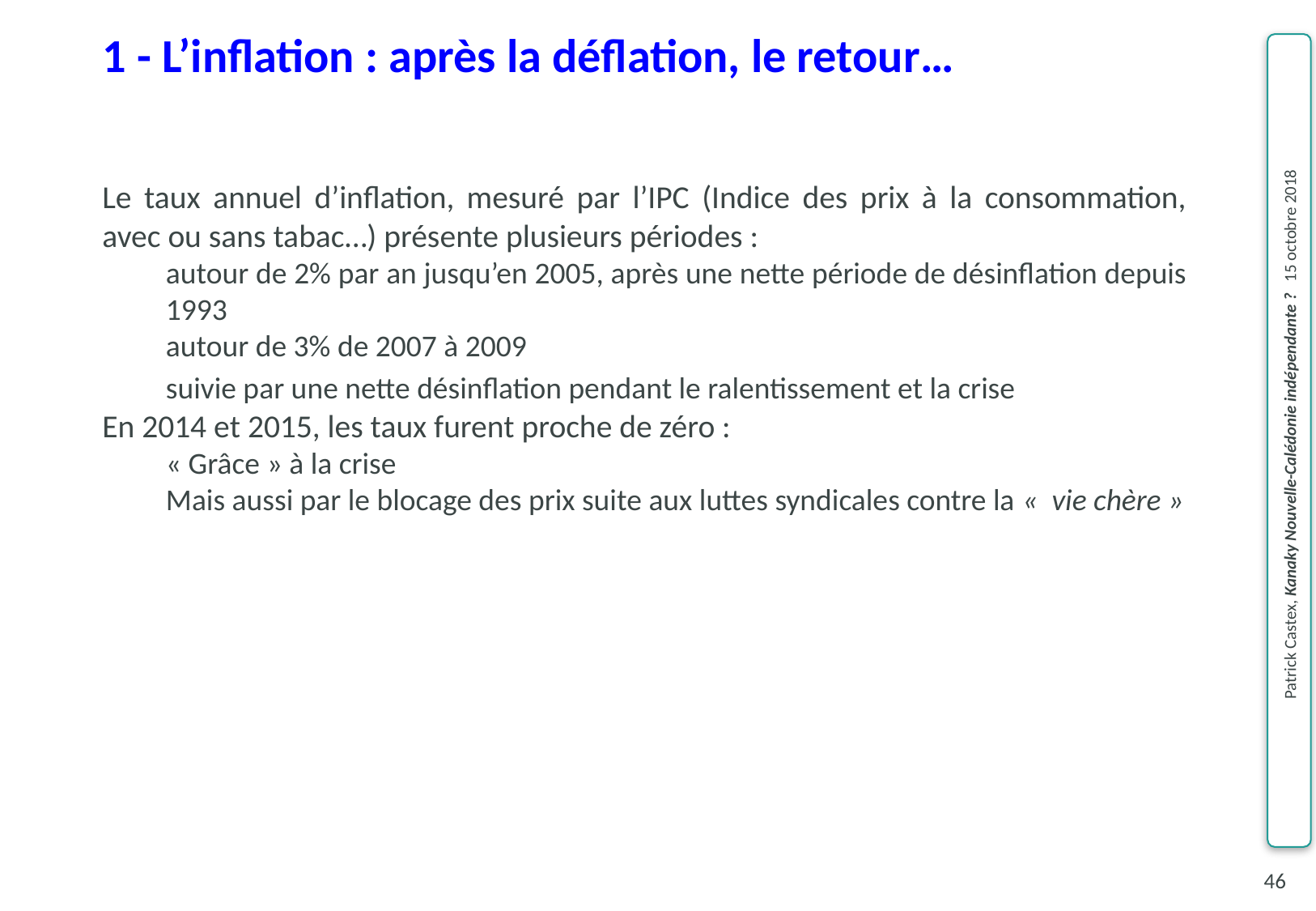

1 - L’inflation : après la déflation, le retour…
Le taux annuel d’inflation, mesuré par l’IPC (Indice des prix à la consommation, avec ou sans tabac…) présente plusieurs périodes :
autour de 2% par an jusqu’en 2005, après une nette période de désinflation depuis 1993
autour de 3% de 2007 à 2009
suivie par une nette désinflation pendant le ralentissement et la crise
En 2014 et 2015, les taux furent proche de zéro :
« Grâce » à la crise
Mais aussi par le blocage des prix suite aux luttes syndicales contre la «  vie chère »